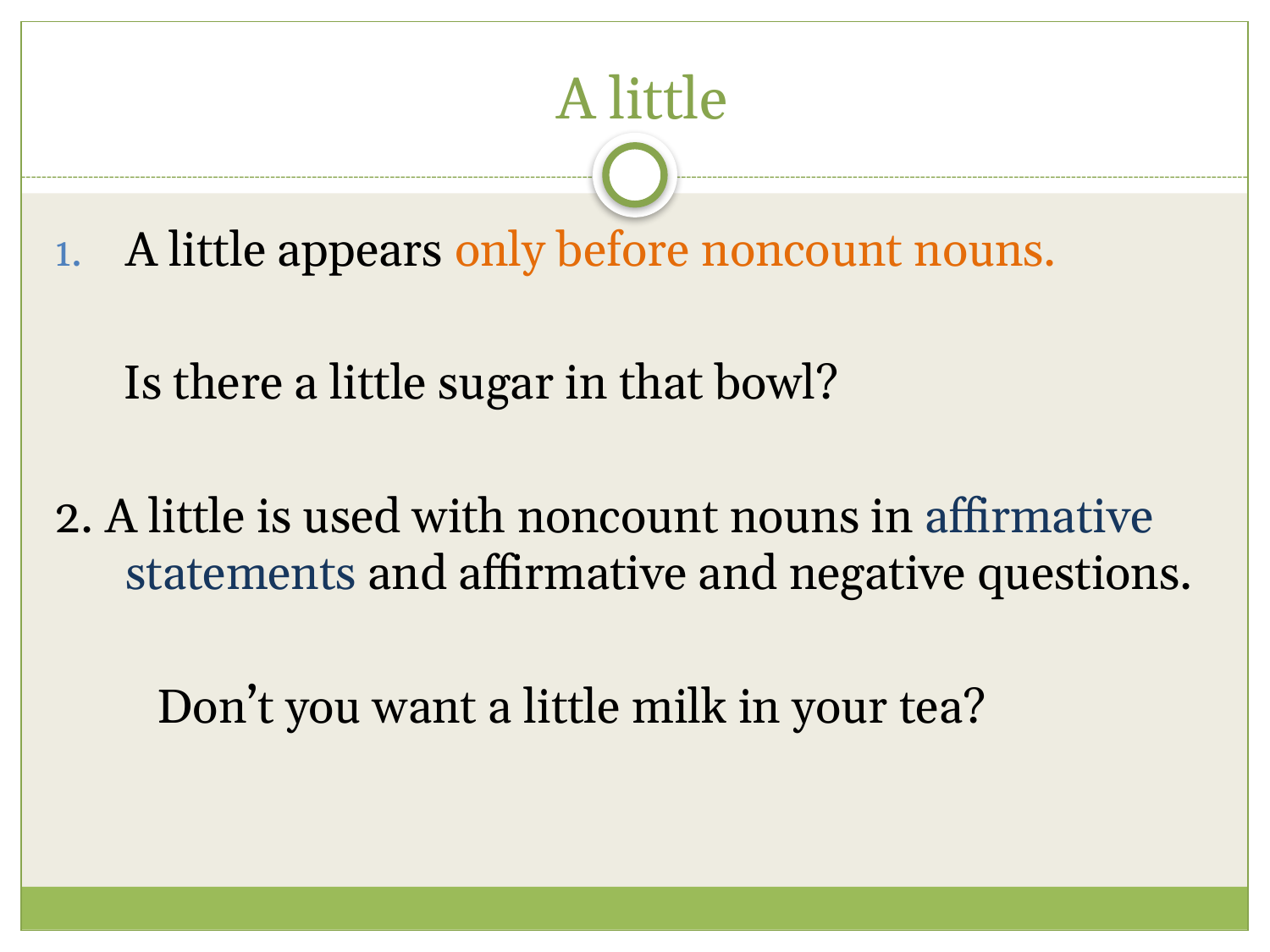

# A little
A little appears only before noncount nouns.

      Is there a little sugar in that bowl?

2. A little is used with noncount nouns in affirmative statements and affirmative and negative questions.

         Don’t you want a little milk in your tea?